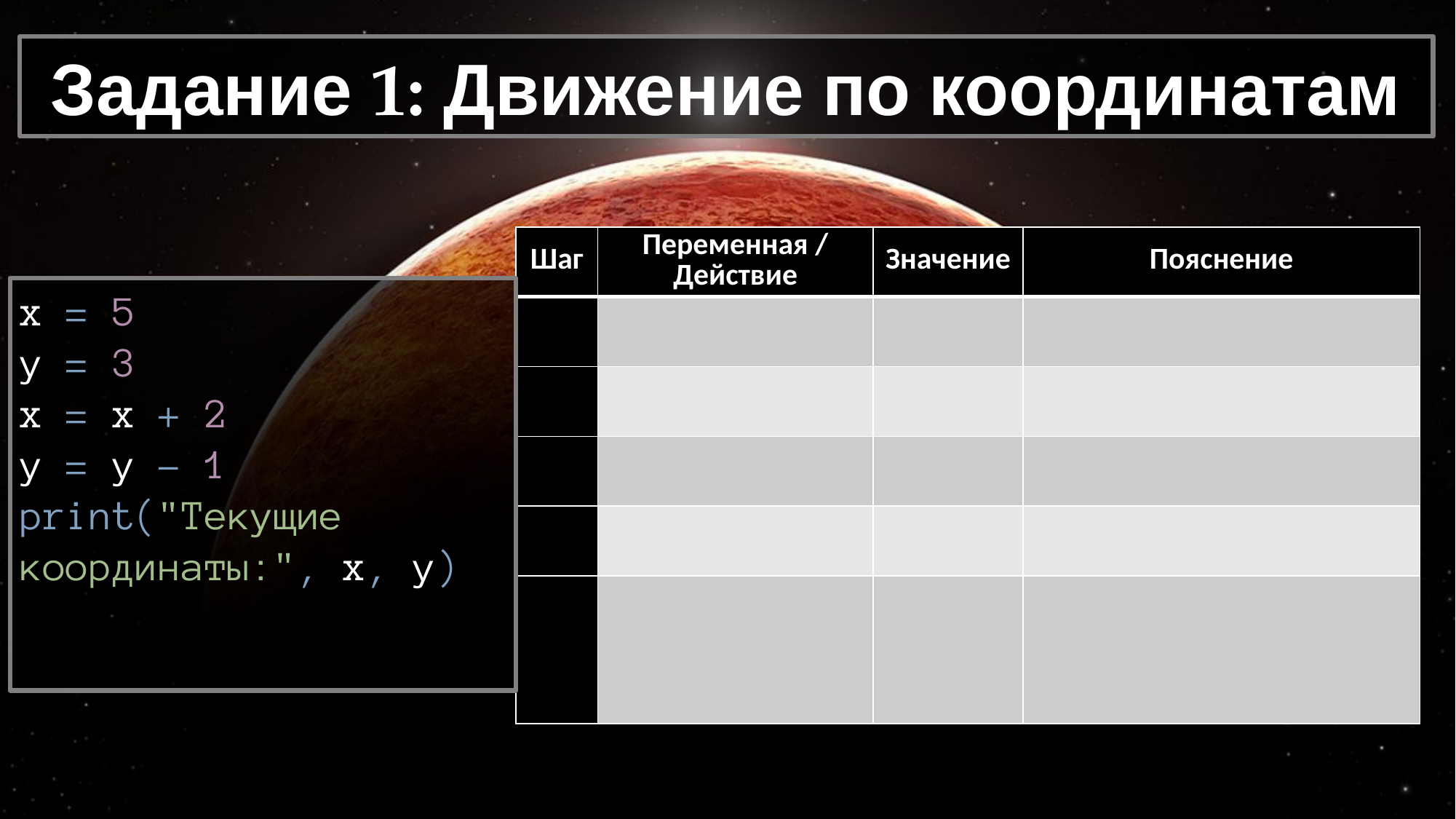

# Задание 1: Движение по координатам
| Шаг | Переменная / Действие | Значение | Пояснение |
| --- | --- | --- | --- |
|  |  |  |  |
|  |  |  |  |
|  |  |  |  |
|  |  |  |  |
|  |  |  |  |
x = 5
y = 3
x = x + 2
y = y - 1
print("Текущие координаты:", x, y)